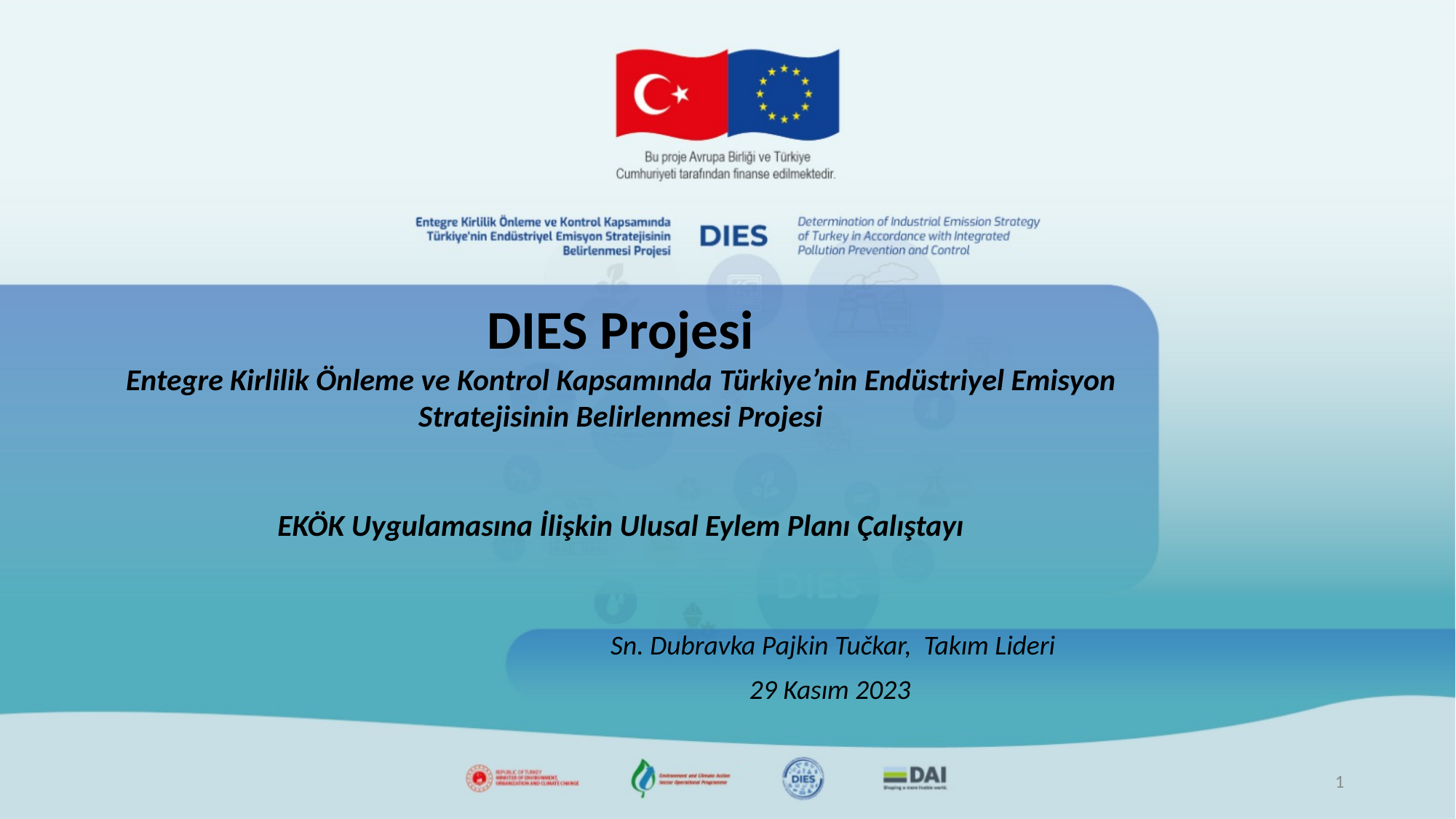

# DIES Projesi Entegre Kirlilik Önleme ve Kontrol Kapsamında Türkiye’nin Endüstriyel Emisyon Stratejisinin Belirlenmesi Projesi EKÖK Uygulamasına İlişkin Ulusal Eylem Planı Çalıştayı
Sn. Dubravka Pajkin Tučkar,  Takım Lideri
29 Kasım 2023

1